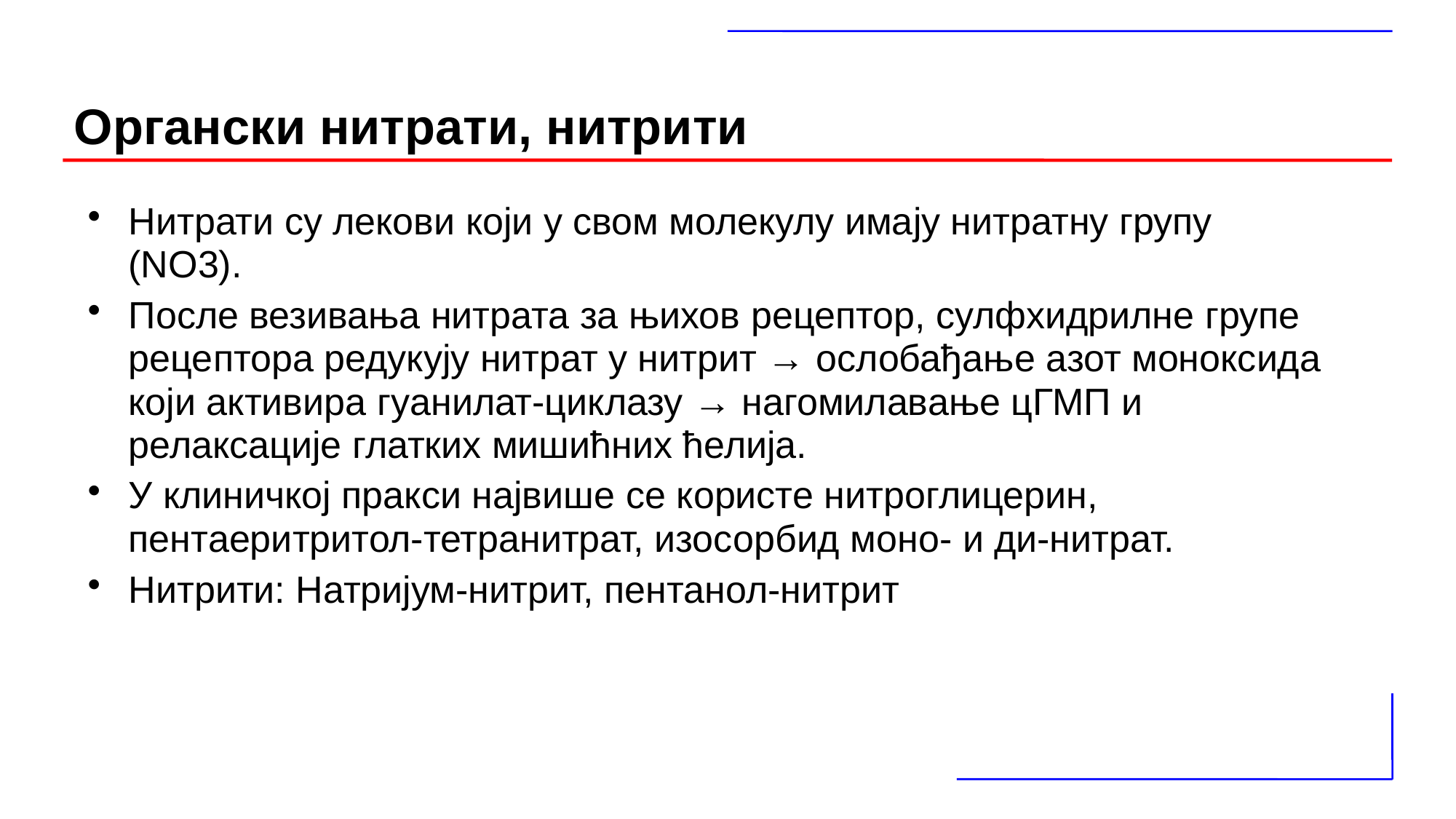

# Органски нитрати, нитрити
Нитрати су лекови који у свом молекулу имају нитратну групу (NO3).
После везивања нитрата за њихов рецептор, сулфхидрилне групе рецептора редукују нитрат у нитрит → ослобађање азот моноксида који активира гуанилат-циклазу → нагомилавање цГМП и релаксације глатких мишићних ћелија.
У клиничкој пракси највише се користе нитроглицерин, пентаеритритол-тетранитрат, изосорбид моно- и ди-нитрат.
Нитрити: Натријум-нитрит, пентанол-нитрит